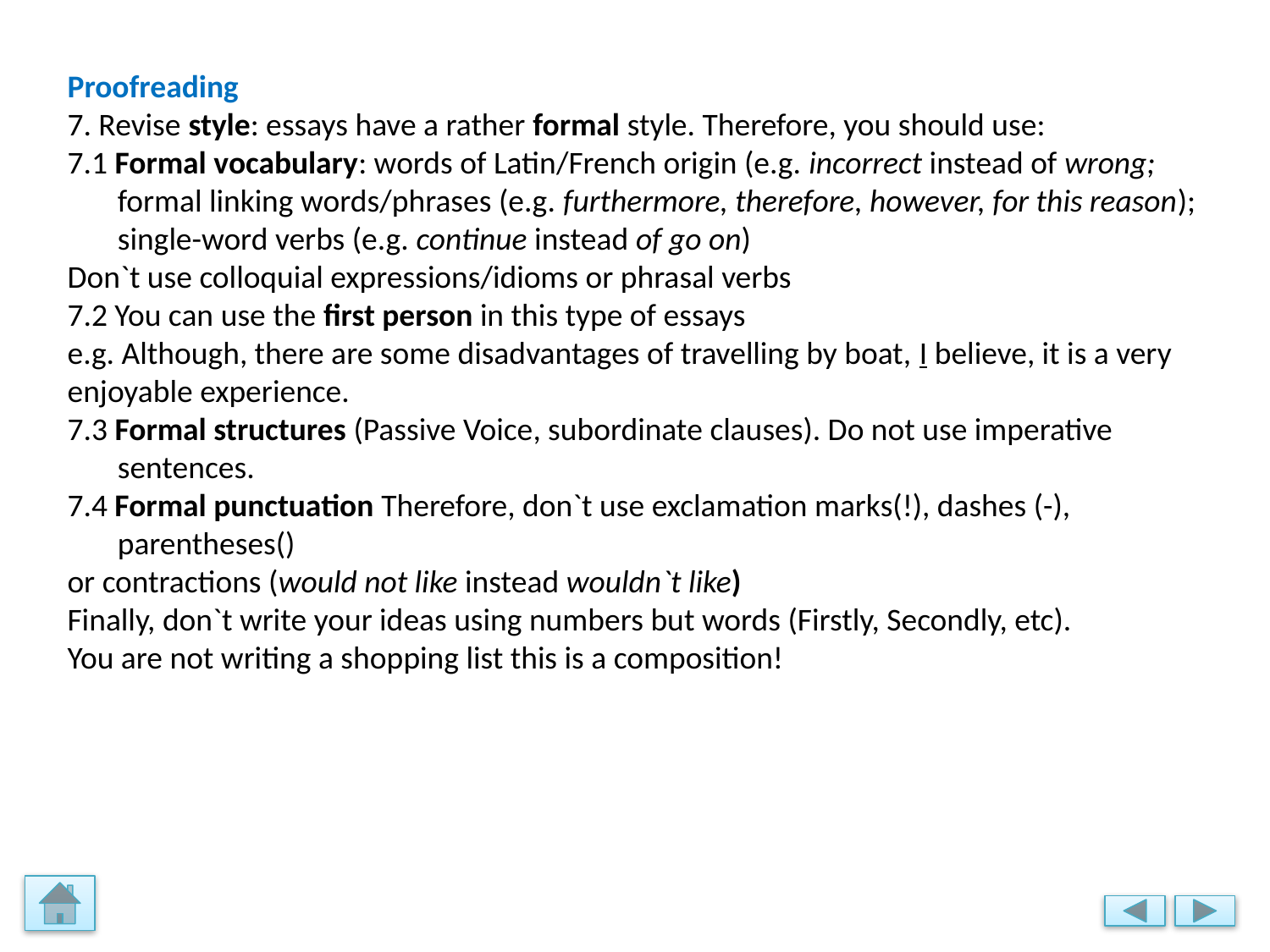

Proofreading
7. Revise style: essays have a rather formal style. Therefore, you should use:
7.1 Formal vocabulary: words of Latin/French origin (e.g. incorrect instead of wrong; formal linking words/phrases (e.g. furthermore, therefore, however, for this reason); single-word verbs (e.g. continue instead of go on)
Don`t use colloquial expressions/idioms or phrasal verbs
7.2 You can use the first person in this type of essays
e.g. Although, there are some disadvantages of travelling by boat, I believe, it is a very
enjoyable experience.
7.3 Formal structures (Passive Voice, subordinate clauses). Do not use imperative sentences.
7.4 Formal punctuation Therefore, don`t use exclamation marks(!), dashes (-), parentheses()
or contractions (would not like instead wouldn`t like)
Finally, don`t write your ideas using numbers but words (Firstly, Secondly, etc).
You are not writing a shopping list this is a composition!